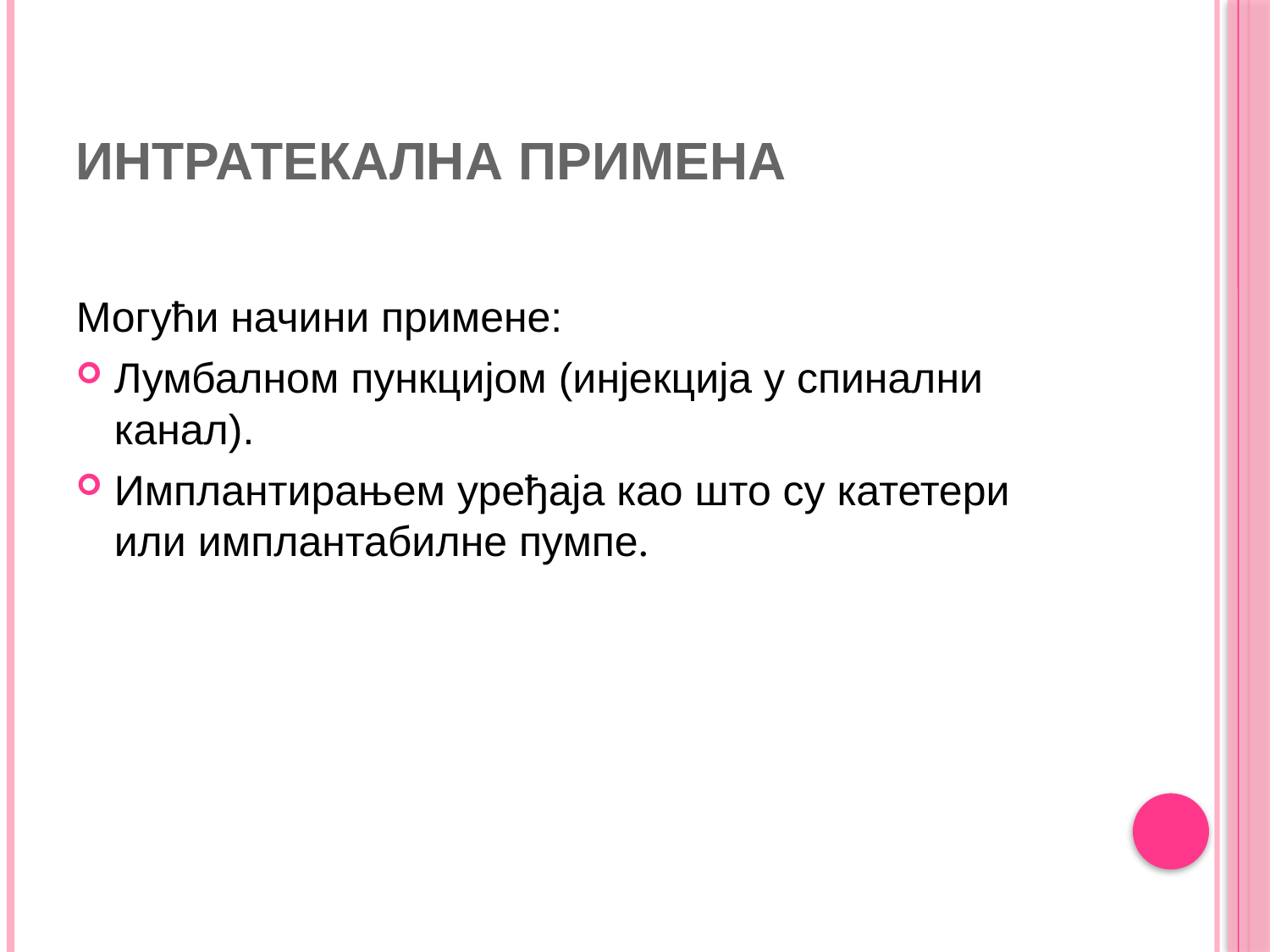

# Интратекална примена

Могући начини примене:
Лумбалном пункцијом (инјекција у спинални канал).
Имплантирањем уређаја као што су катетери или имплантабилне пумпе.